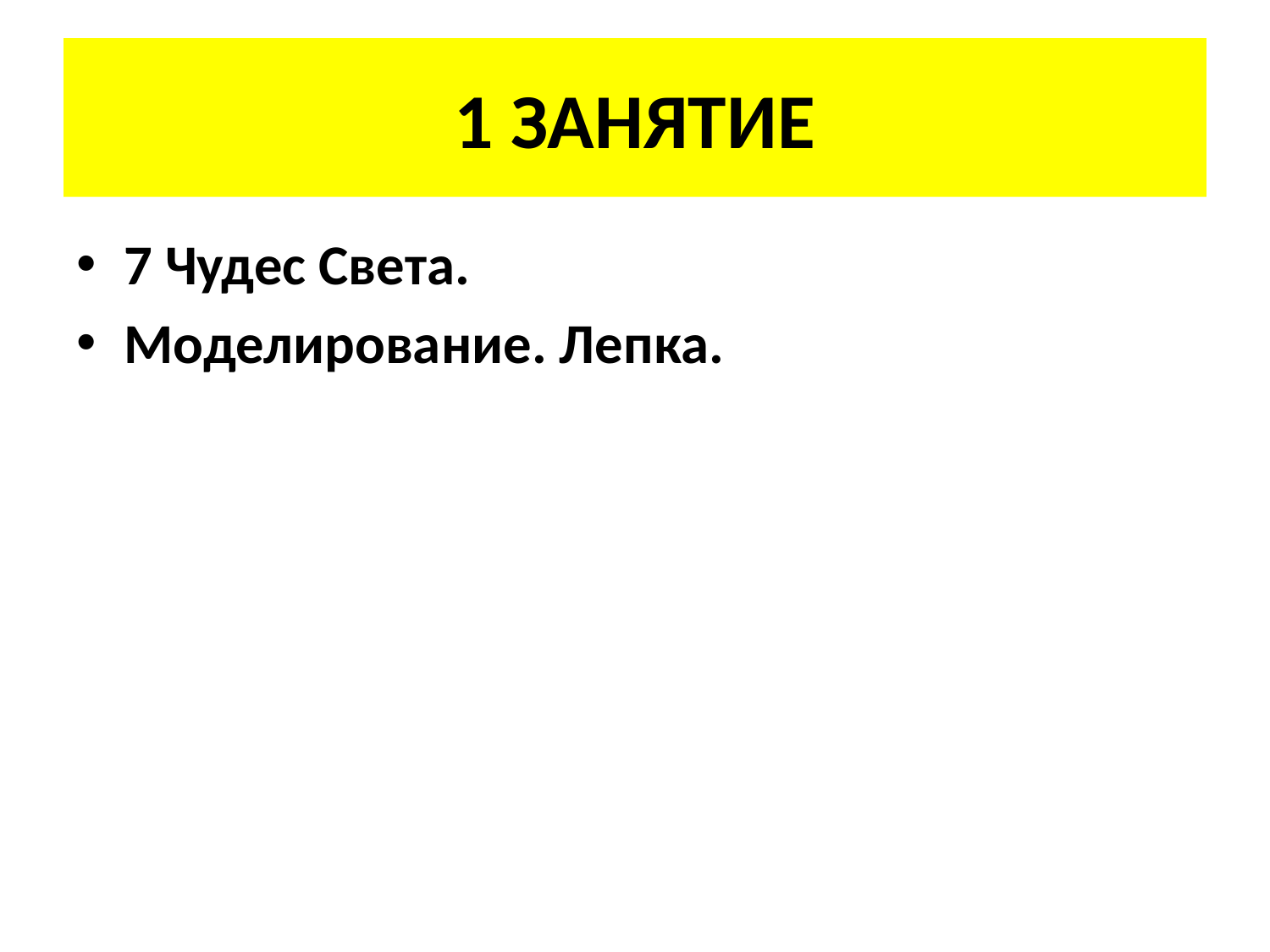

# 1 ЗАНЯТИЕ
7 Чудес Света.
Моделирование. Лепка.